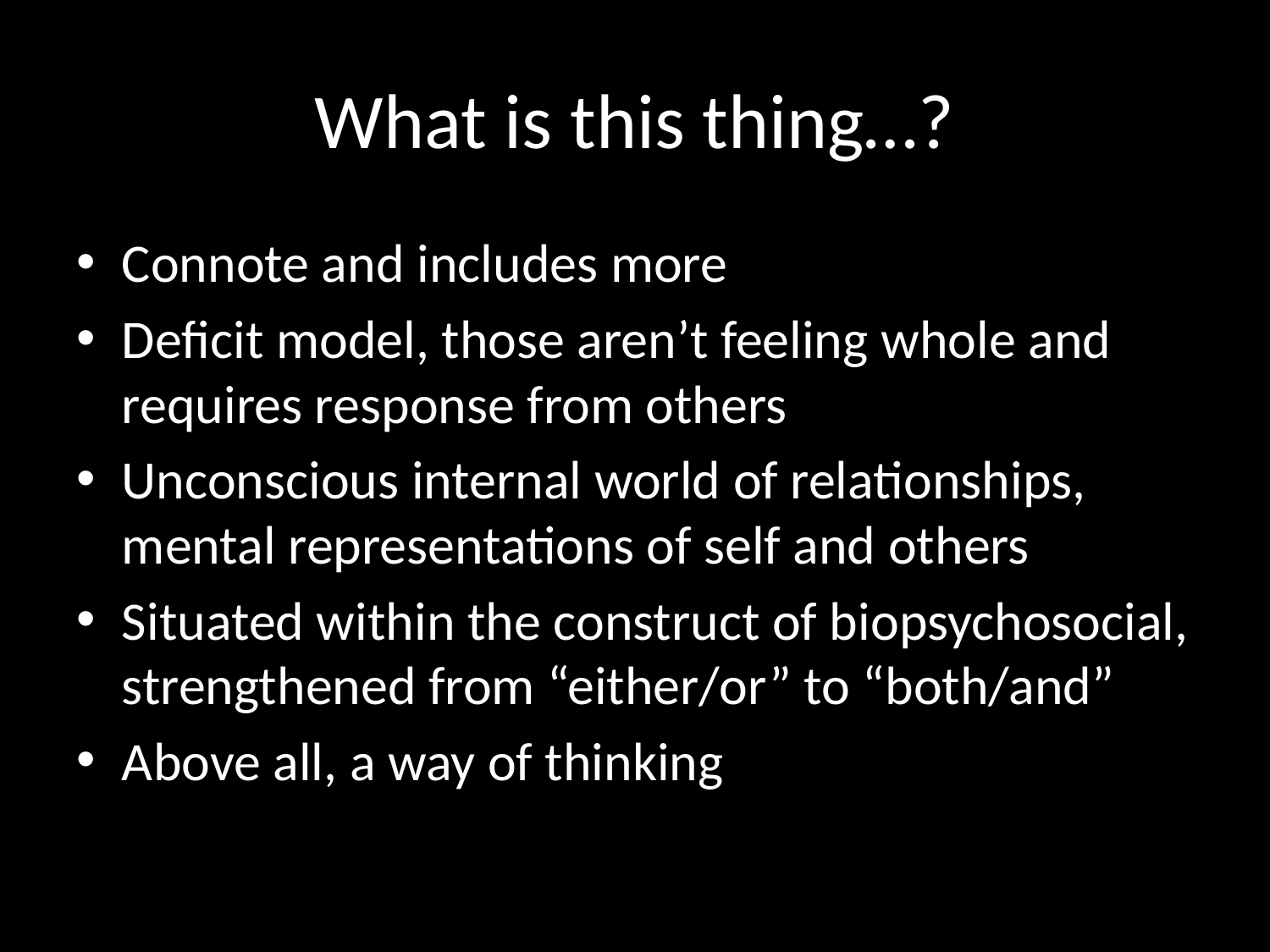

# What is this thing…?
Connote and includes more
Deficit model, those aren’t feeling whole and requires response from others
Unconscious internal world of relationships, mental representations of self and others
Situated within the construct of biopsychosocial, strengthened from “either/or” to “both/and”
Above all, a way of thinking